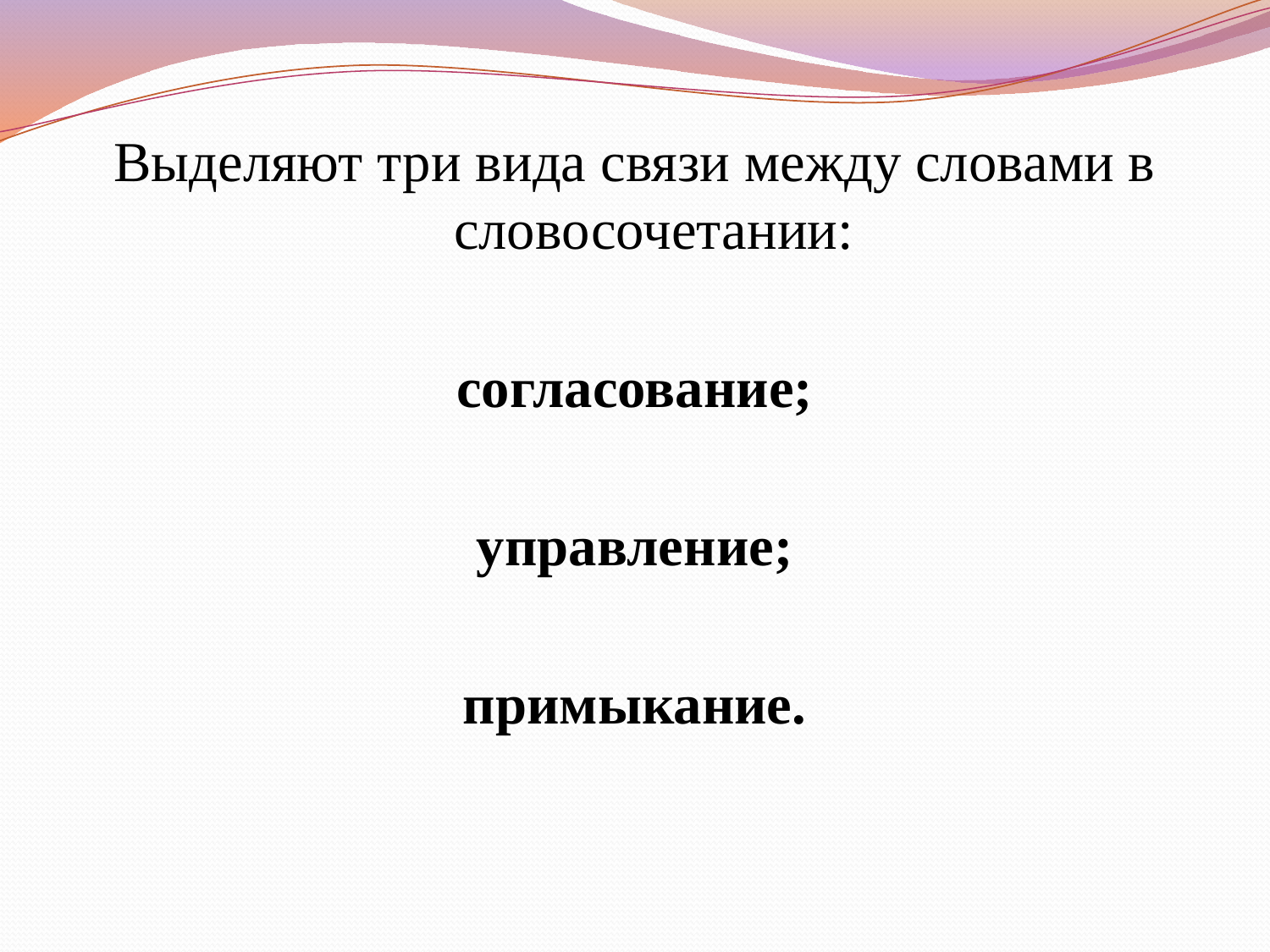

#
Выделяют три вида связи между словами в словосочетании:

согласование;

управление;

примыкание.